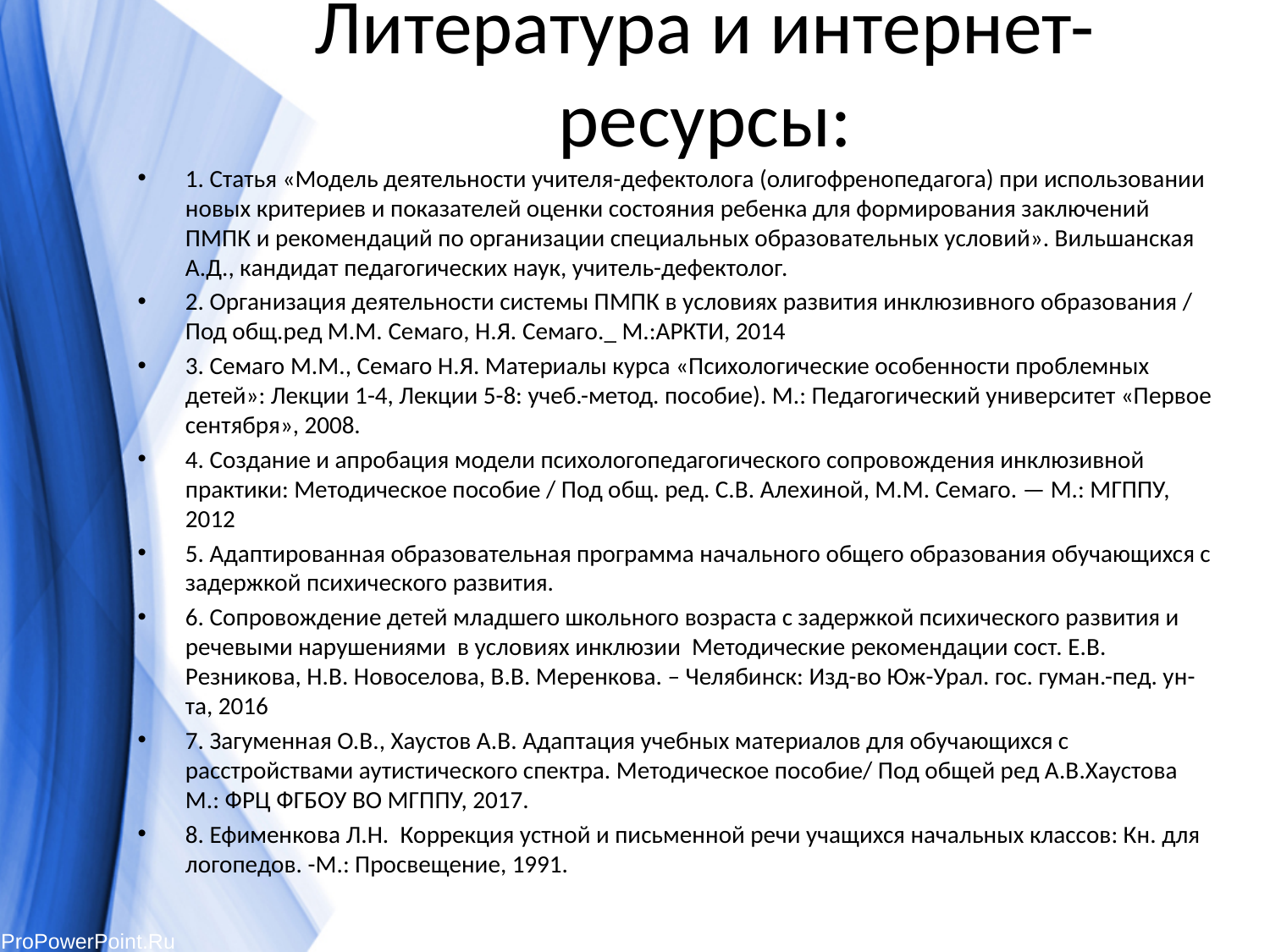

# Литература и интернет-ресурсы:
1. Статья «Модель деятельности учителя-дефектолога (олигофренопедагога) при использовании новых критериев и показателей оценки состояния ребенка для формирования заключений ПМПК и рекомендаций по организации специальных образовательных условий». Вильшанская А.Д., кандидат педагогических наук, учитель-дефектолог.
2. Организация деятельности системы ПМПК в условиях развития инклюзивного образования / Под общ.ред М.М. Семаго, Н.Я. Семаго._ М.:АРКТИ, 2014
3. Семаго М.М., Семаго Н.Я. Материалы курса «Психологические особенности проблемных детей»: Лекции 1-4, Лекции 5-8: учеб.-метод. пособие). М.: Педагогический университет «Первое сентября», 2008.
4. Создание и апробация модели психологопедагогического сопровождения инклюзивной практики: Методическое пособие / Под общ. ред. С.В. Алехиной, М.М. Семаго. — М.: МГППУ, 2012
5. Адаптированная образовательная программа начального общего образования обучающихся с задержкой психического развития.
6. Сопровождение детей младшего школьного возраста с задержкой психического развития и речевыми нарушениями  в условиях инклюзии  Методические рекомендации сост. Е.В. Резникова, Н.В. Новоселова, В.В. Меренкова. – Челябинск: Изд-во Юж-Урал. гос. гуман.-пед. ун-та, 2016
7. Загуменная О.В., Хаустов А.В. Адаптация учебных материалов для обучающихся с расстройствами аутистического спектра. Методическое пособие/ Под общей ред А.В.Хаустова М.: ФРЦ ФГБОУ ВО МГППУ, 2017.
8. Ефименкова Л.Н.  Коррекция устной и письменной речи учащихся начальных классов: Кн. для логопедов. -М.: Просвещение, 1991.